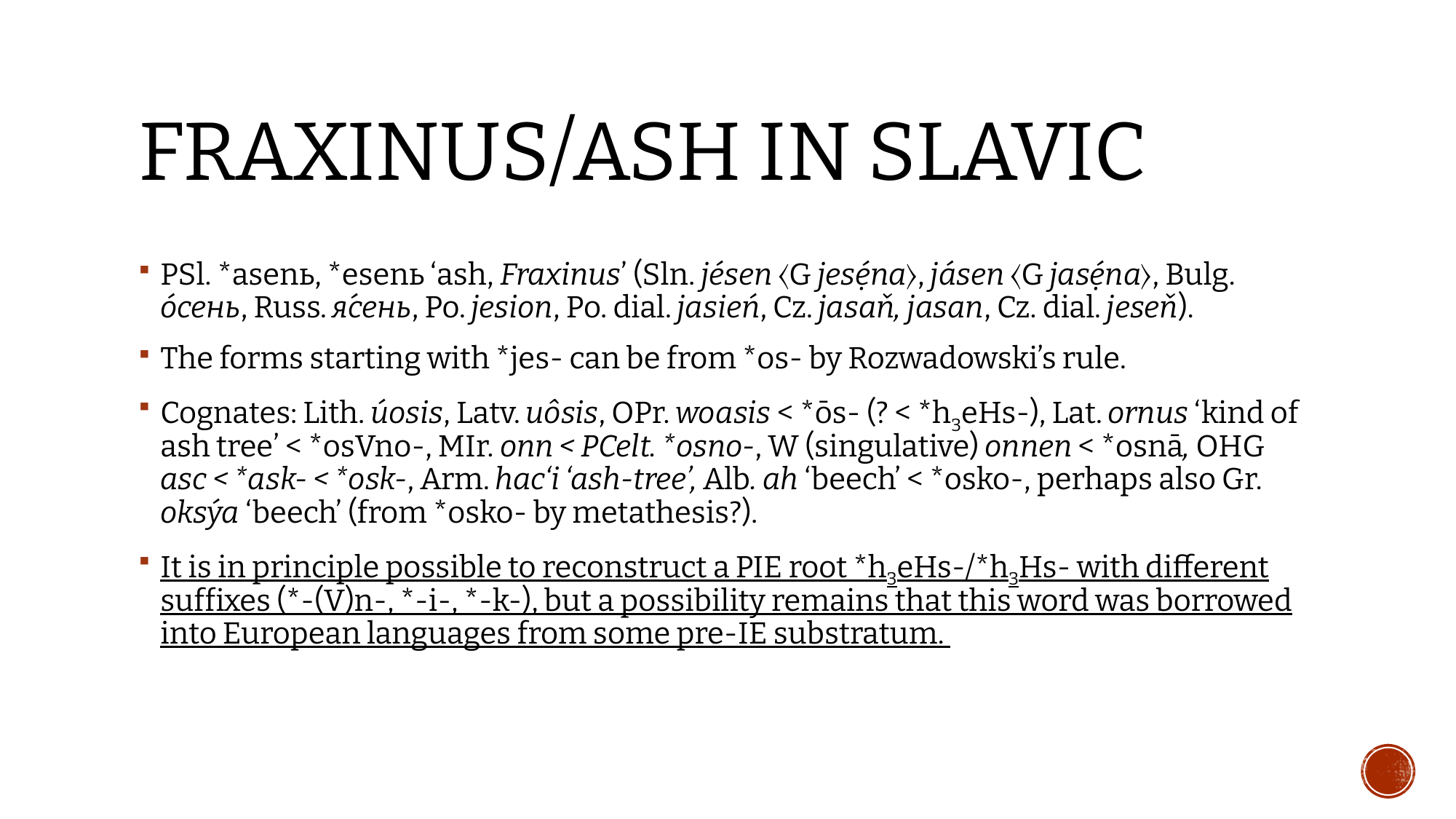

# Fraxinus/ash in slavic
PSl. *asenь, *esenь ‘ash, Fraxinus’ (Sln. jésen 〈G jesẹ́na〉, jásen 〈G jasẹ́na〉, Bulg. óсень, Russ. я́сень, Po. jesion, Po. dial. jasień, Cz. jasaň, jasan, Cz. dial. jeseň).
The forms starting with *jes- can be from *os- by Rozwadowski’s rule.
Cognates: Lith. úosis, Latv. uôsis, OPr. woasis < *ōs- (? < *h3eHs-), Lat. ornus ‘kind of ash tree’ < *osVno-, MIr. onn < PCelt. *osno-, W (singulative) onnen < *osnā, OHG asc < *ask- < *osk-, Arm. hac‘i ‘ash-tree’, Alb. ah ‘beech’ < *osko-, perhaps also Gr. oksýa ‘beech’ (from *osko- by metathesis?).
It is in principle possible to reconstruct a PIE root *h3eHs-/*h3Hs- with different suffixes (*-(V)n-, *-i-, *-k-), but a possibility remains that this word was borrowed into European languages from some pre-IE substratum.